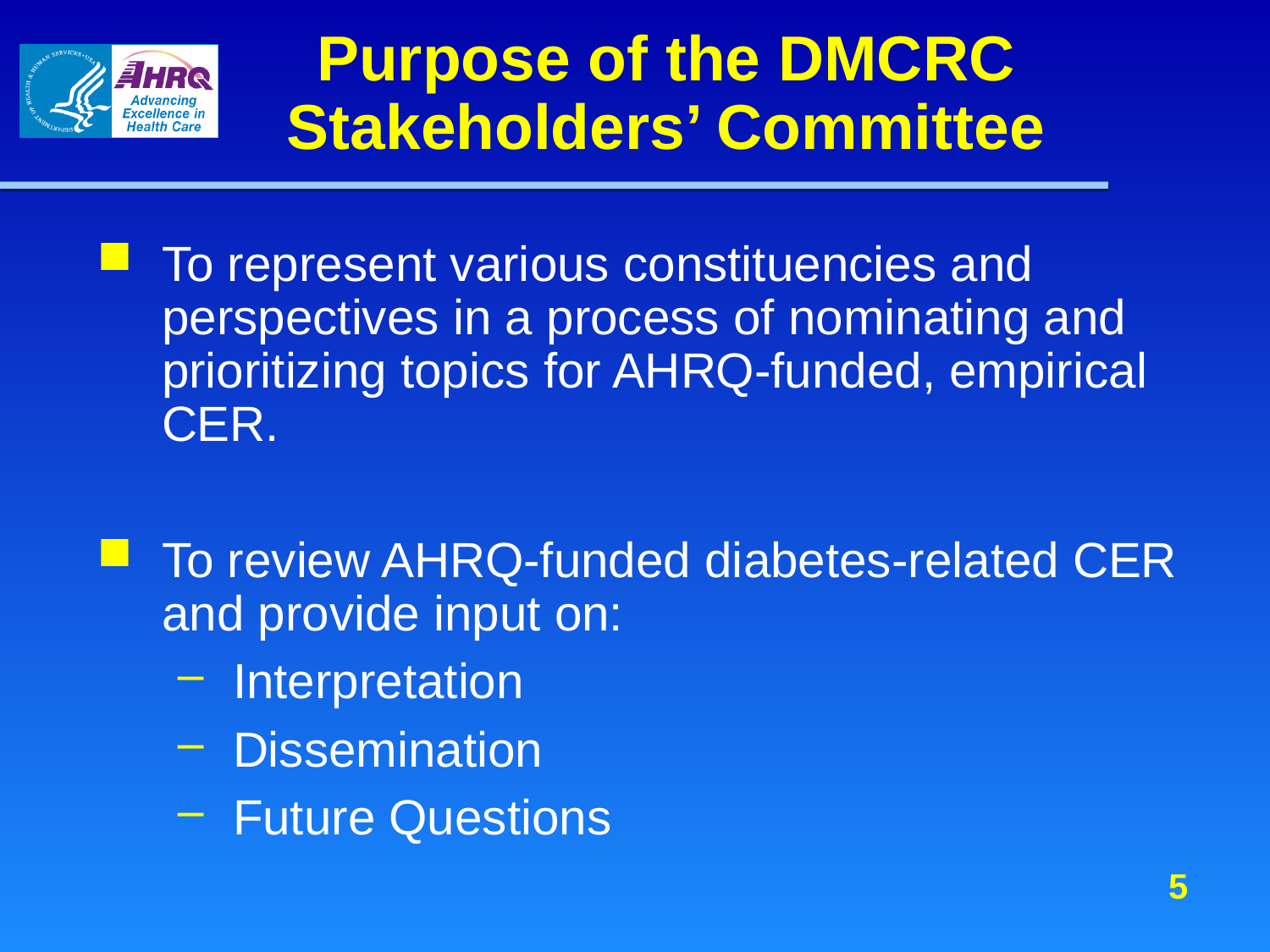

# Purpose of the DMCRC Stakeholders’ Committee
To represent various constituencies and perspectives in a process of nominating and prioritizing topics for AHRQ-funded, empirical CER.

To review AHRQ-funded diabetes-related CER and provide input on:
Interpretation
Dissemination
Future Questions